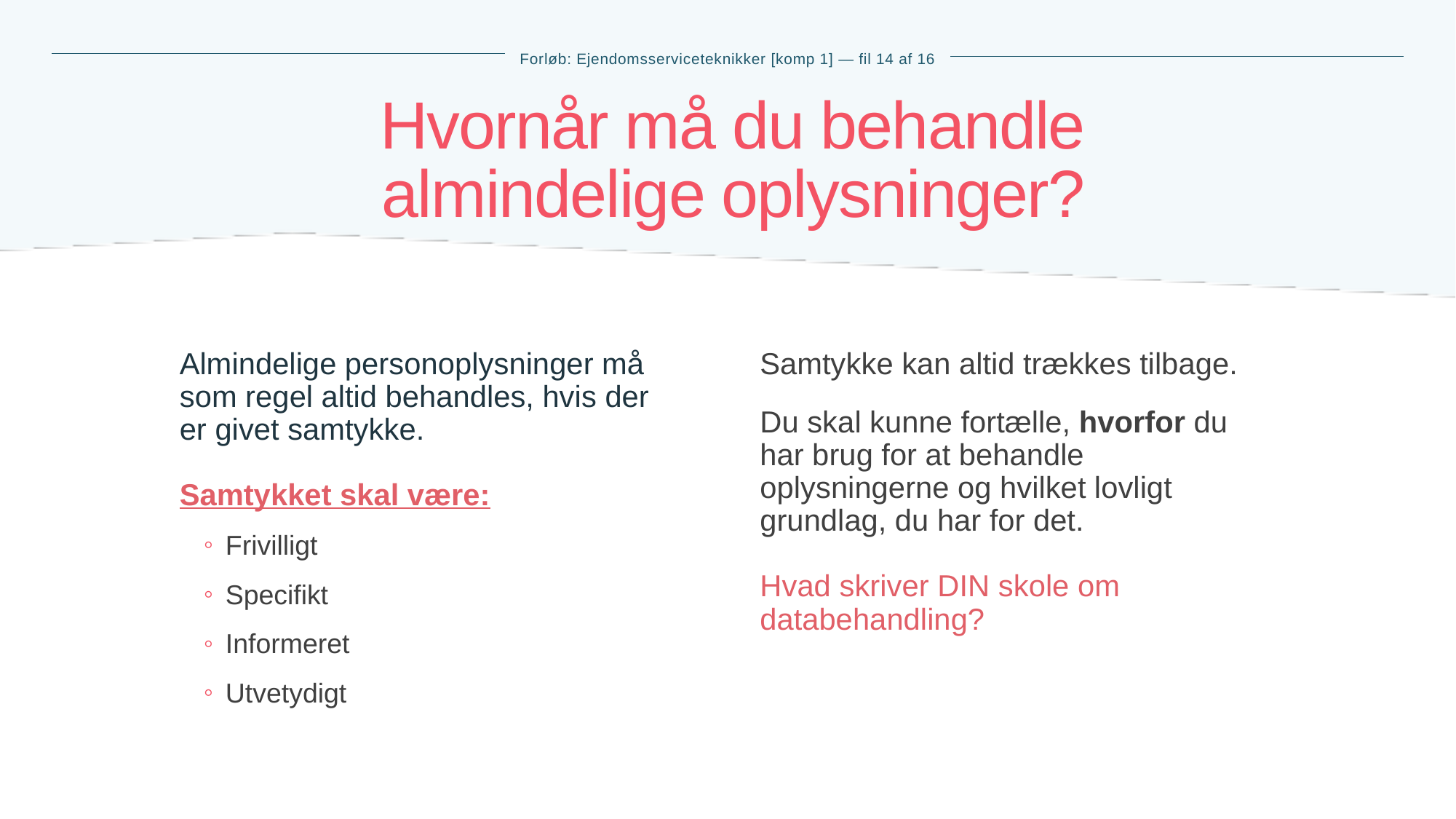

Hvornår må du behandle
 almindelige oplysninger?
Almindelige personoplysninger må
som regel altid behandles, hvis der
er givet samtykke.
Samtykket skal være:
Frivilligt
Specifikt
Informeret
Utvetydigt
Samtykke kan altid trækkes tilbage.
Du skal kunne fortælle, hvorfor du har brug for at behandle oplysningerne og hvilket lovligt grundlag, du har for det.
Hvad skriver DIN skole om databehandling?